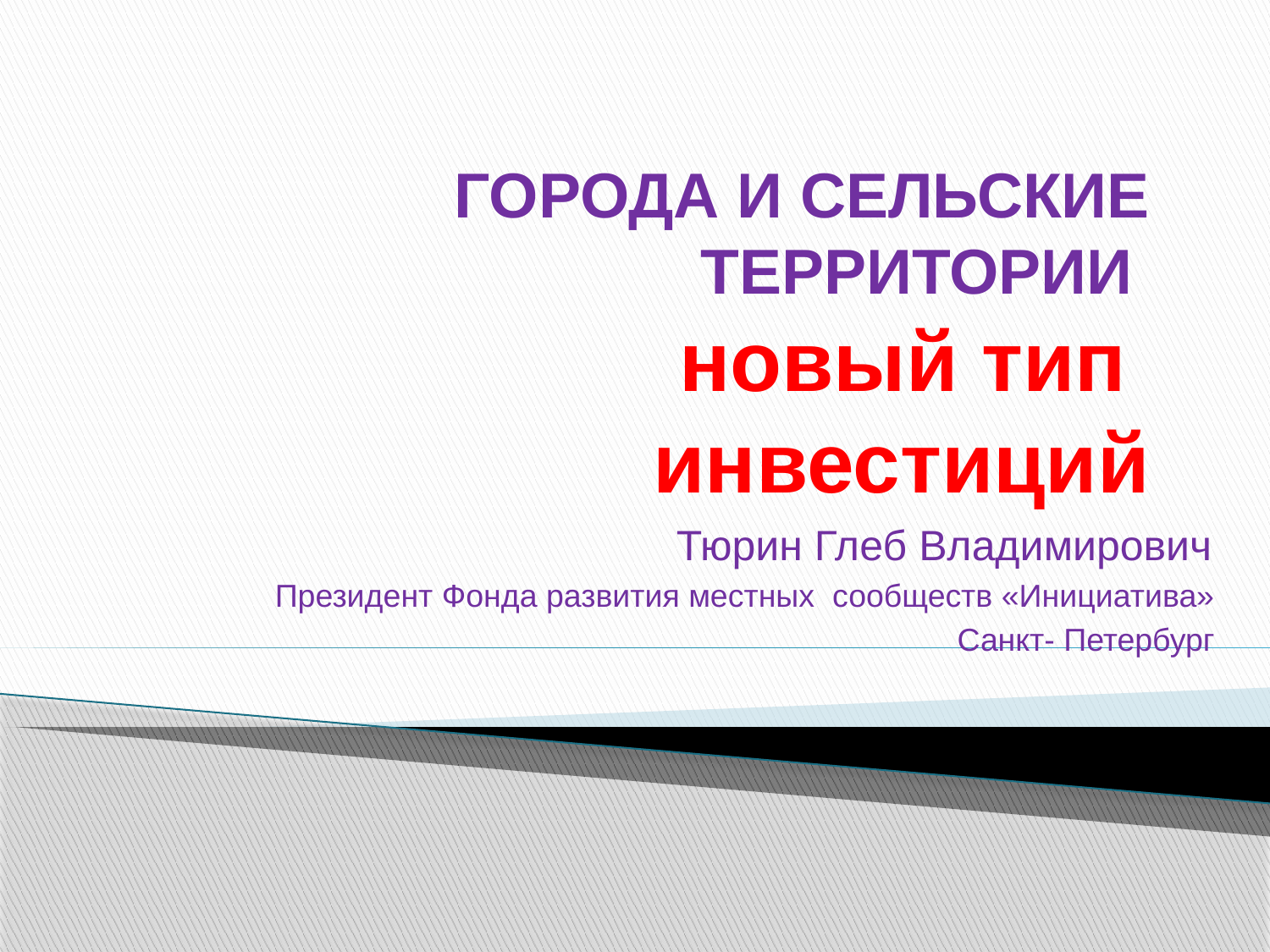

# ГОРОДА И СЕЛЬСКИЕ ТЕРРИТОРИИ новый тип инвестиций

Тюрин Глеб Владимирович
Президент Фонда развития местных  сообществ «Инициатива»
Санкт- Петербург